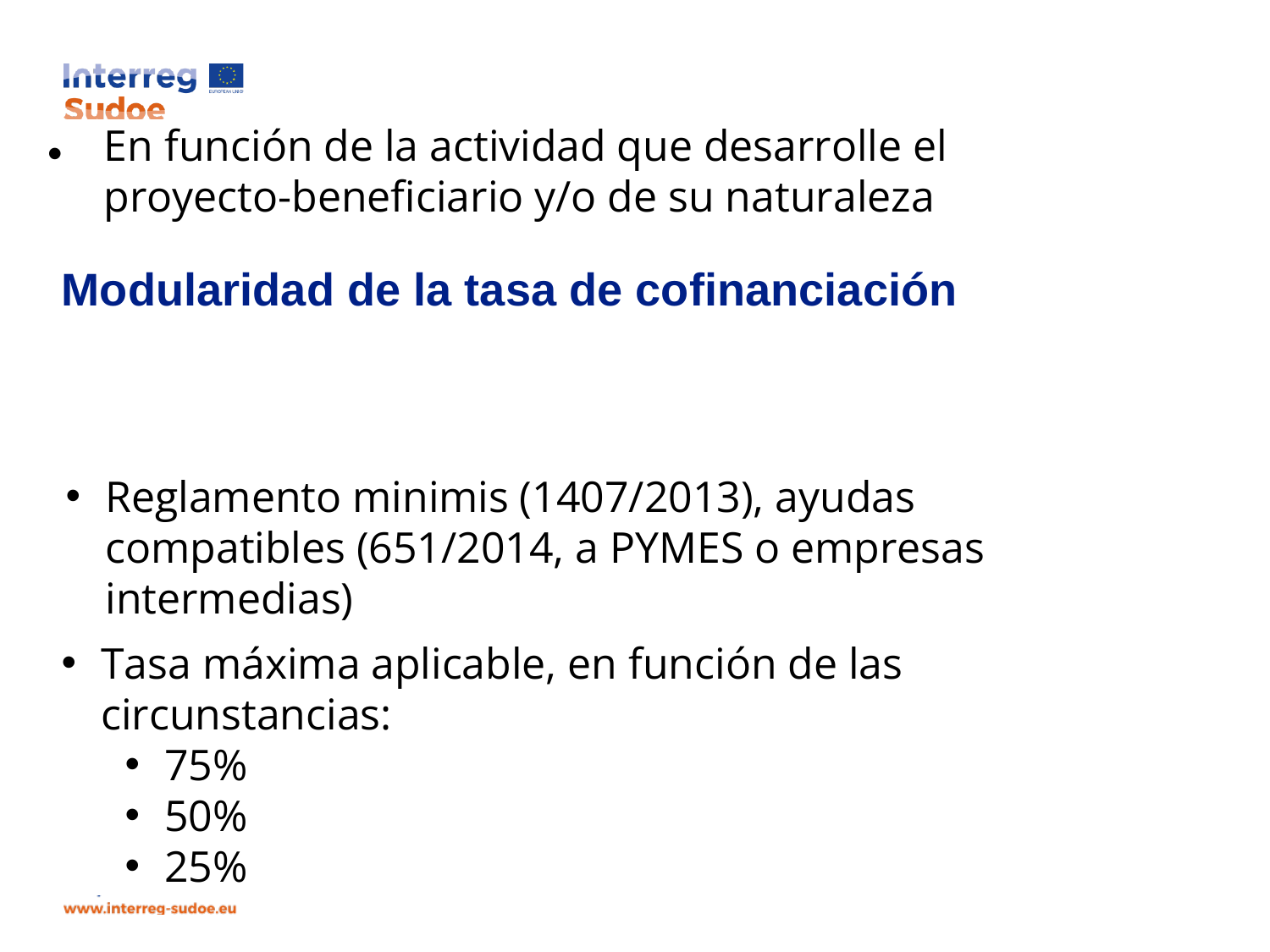

En función de la actividad que desarrolle el proyecto-beneficiario y/o de su naturaleza

# Modularidad de la tasa de cofinanciación

Reglamento minimis (1407/2013), ayudas compatibles (651/2014, a PYMES o empresas intermedias)
Tasa máxima aplicable, en función de las circunstancias:
75%
50%
25%